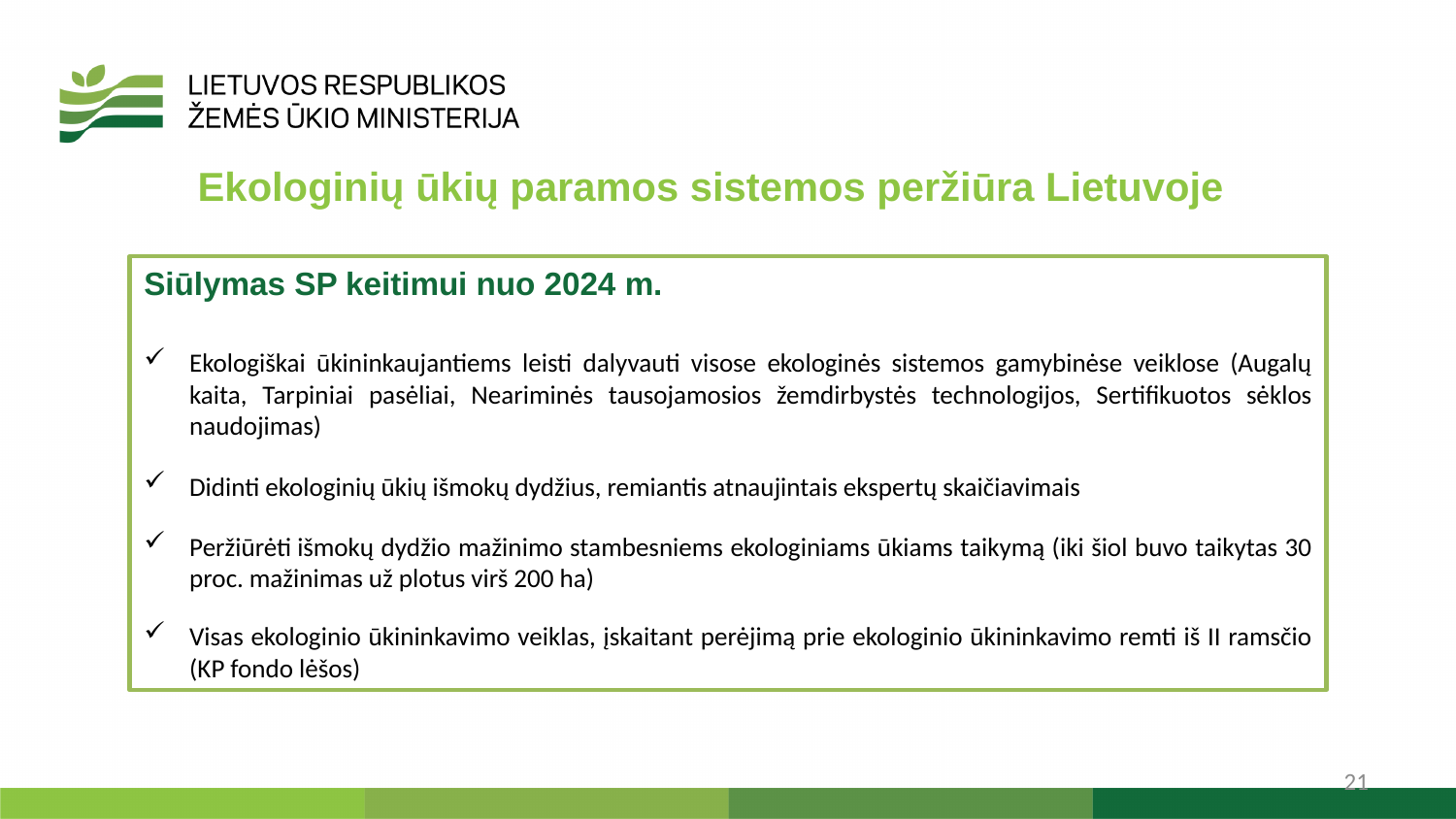

Ekologinių ūkių paramos sistemos peržiūra Lietuvoje
Siūlymas SP keitimui nuo 2024 m.

Ekologiškai ūkininkaujantiems leisti dalyvauti visose ekologinės sistemos gamybinėse veiklose (Augalų kaita, Tarpiniai pasėliai, Neariminės tausojamosios žemdirbystės technologijos, Sertifikuotos sėklos naudojimas)

Didinti ekologinių ūkių išmokų dydžius, remiantis atnaujintais ekspertų skaičiavimais

Peržiūrėti išmokų dydžio mažinimo stambesniems ekologiniams ūkiams taikymą (iki šiol buvo taikytas 30 proc. mažinimas už plotus virš 200 ha)

Visas ekologinio ūkininkavimo veiklas, įskaitant perėjimą prie ekologinio ūkininkavimo remti iš II ramsčio (KP fondo lėšos)
21